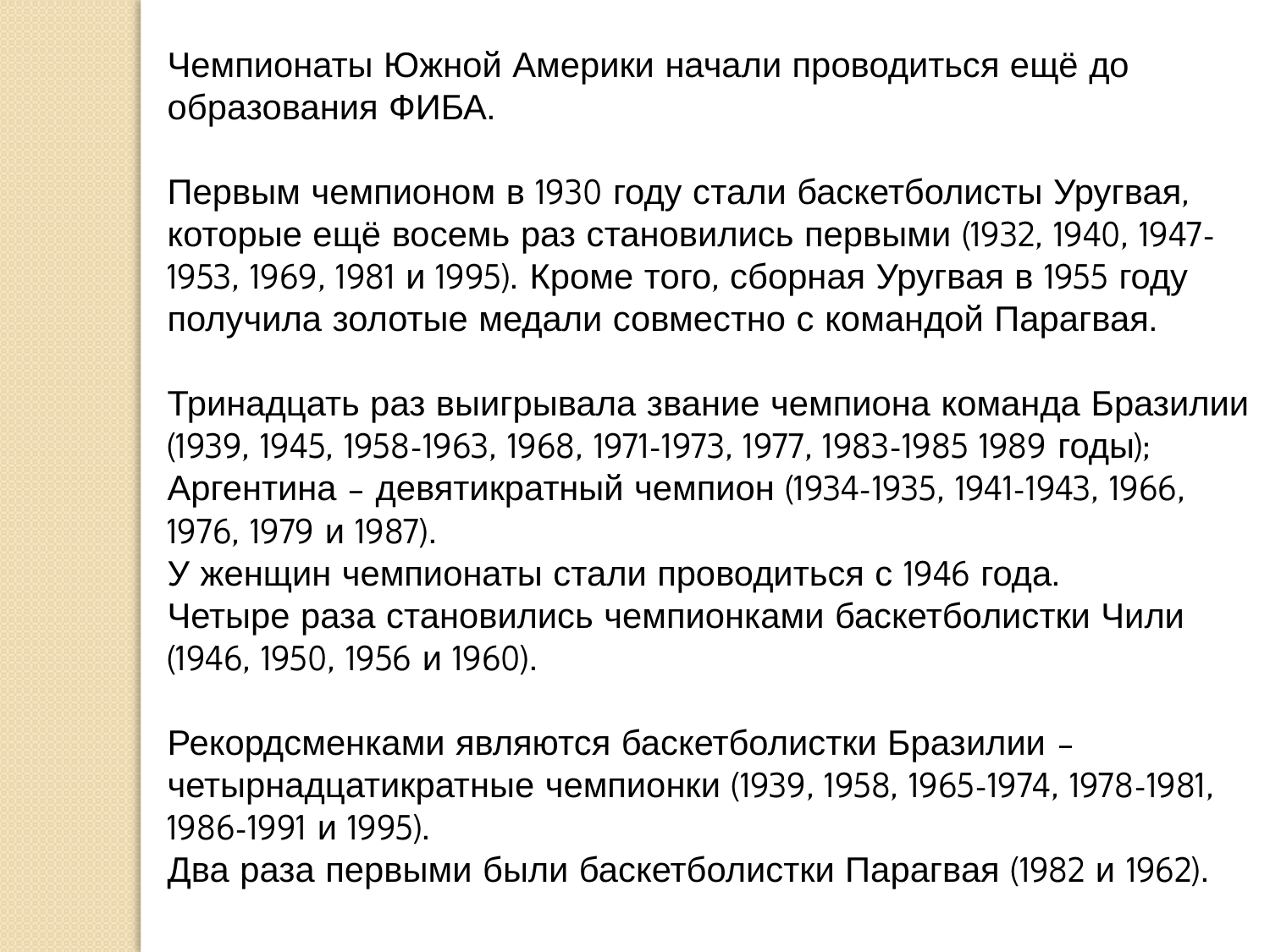

Чемпионаты Южной Америки начали проводиться ещё до образования ФИБА.

Первым чемпионом в 1930 году стали баскетболисты Уругвая, которые ещё восемь раз становились первыми (1932, 1940, 1947-1953, 1969, 1981 и 1995). Кроме того, сборная Уругвая в 1955 году получила золотые медали совместно с командой Парагвая.

Тринадцать раз выигрывала звание чемпиона команда Бразилии (1939, 1945, 1958-1963, 1968, 1971-1973, 1977, 1983-1985 1989 годы);
Аргентина – девятикратный чемпион (1934-1935, 1941-1943, 1966, 1976, 1979 и 1987).
У женщин чемпионаты стали проводиться с 1946 года.
Четыре раза становились чемпионками баскетболистки Чили (1946, 1950, 1956 и 1960).

Рекордсменками являются баскетболистки Бразилии – четырнадцатикратные чемпионки (1939, 1958, 1965-1974, 1978-1981, 1986-1991 и 1995).
Два раза первыми были баскетболистки Парагвая (1982 и 1962).